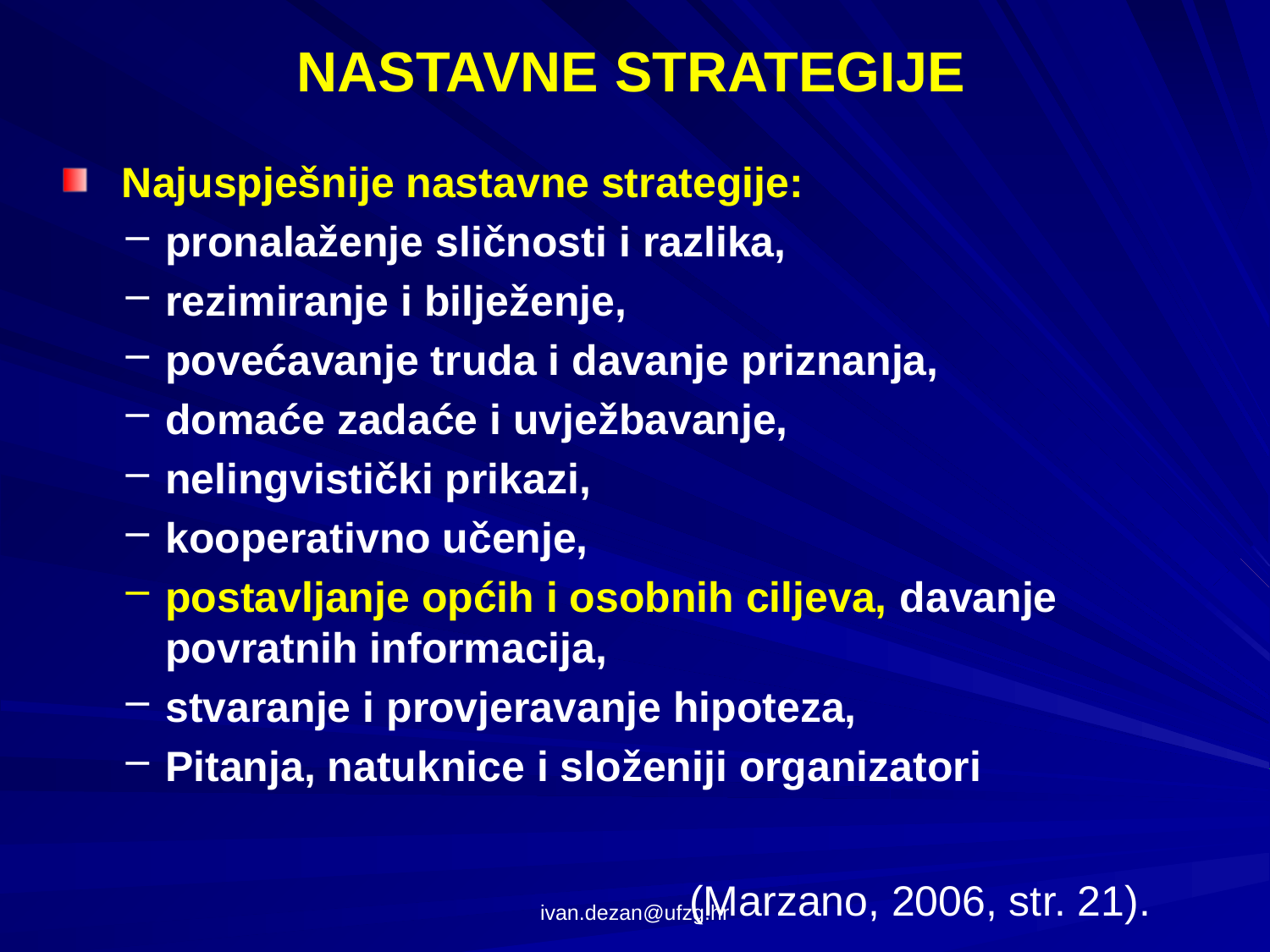

# NASTAVNE STRATEGIJE
 Najuspješnije nastavne strategije:
pronalaženje sličnosti i razlika,
rezimiranje i bilježenje,
povećavanje truda i davanje priznanja,
domaće zadaće i uvježbavanje,
nelingvistički prikazi,
kooperativno učenje,
postavljanje općih i osobnih ciljeva, davanje povratnih informacija,
stvaranje i provjeravanje hipoteza,
Pitanja, natuknice i složeniji organizatori

					(Marzano, 2006, str. 21).

ivan.dezan@ufzg.hr